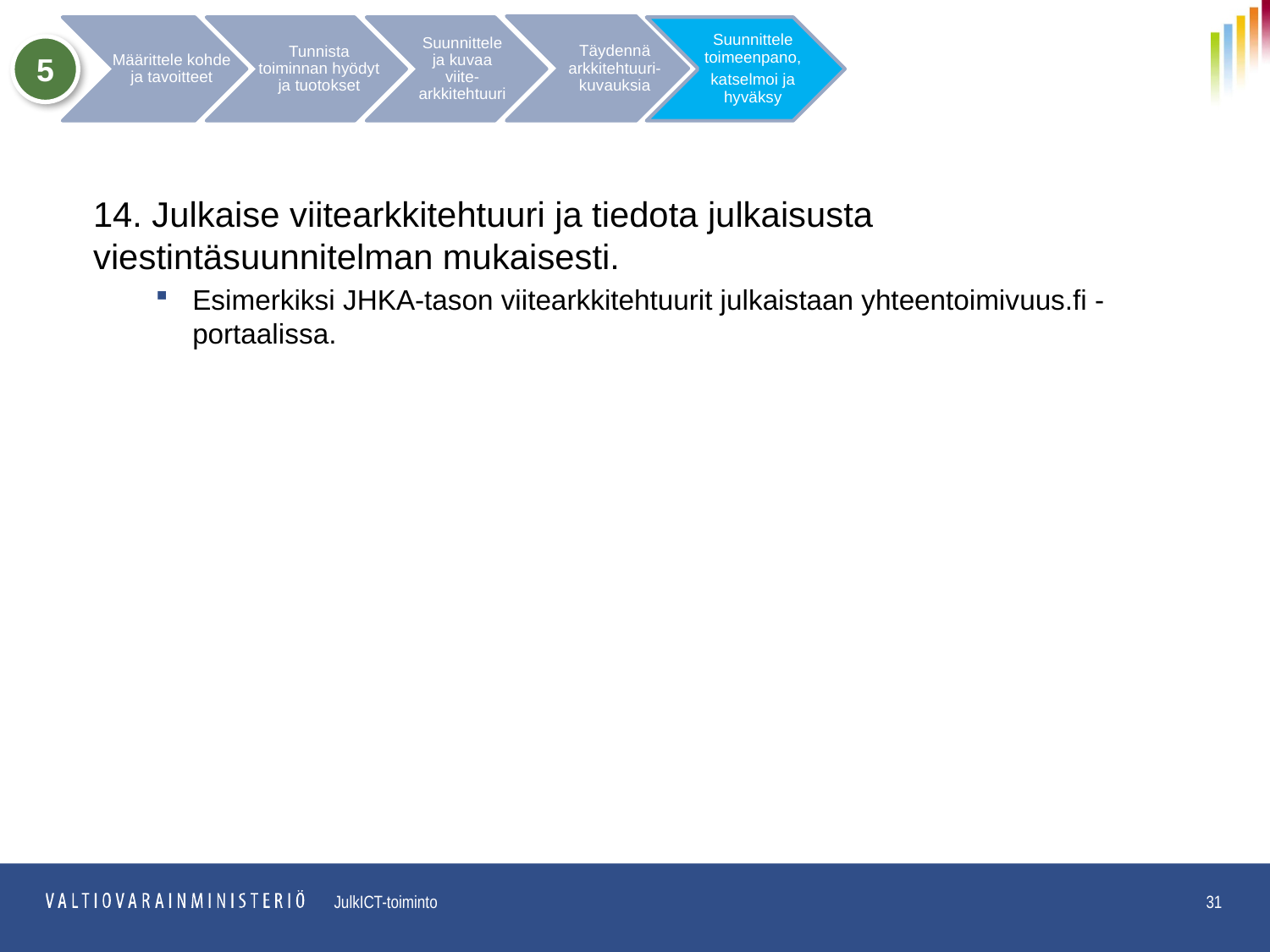

Tunnista toiminnan hyödyt ja tuotokset

Suunnittele toimeenpano,
katselmoi ja hyväksy

Määrittele kohde ja tavoitteet

Täydennä arkkitehtuuri-kuvauksia

Suunnittele ja kuvaa viite-arkkitehtuuri
5

14. Julkaise viitearkkitehtuuri ja tiedota julkaisusta viestintäsuunnitelman mukaisesti.
Esimerkiksi JHKA-tason viitearkkitehtuurit julkaistaan yhteentoimivuus.fi -portaalissa.

31